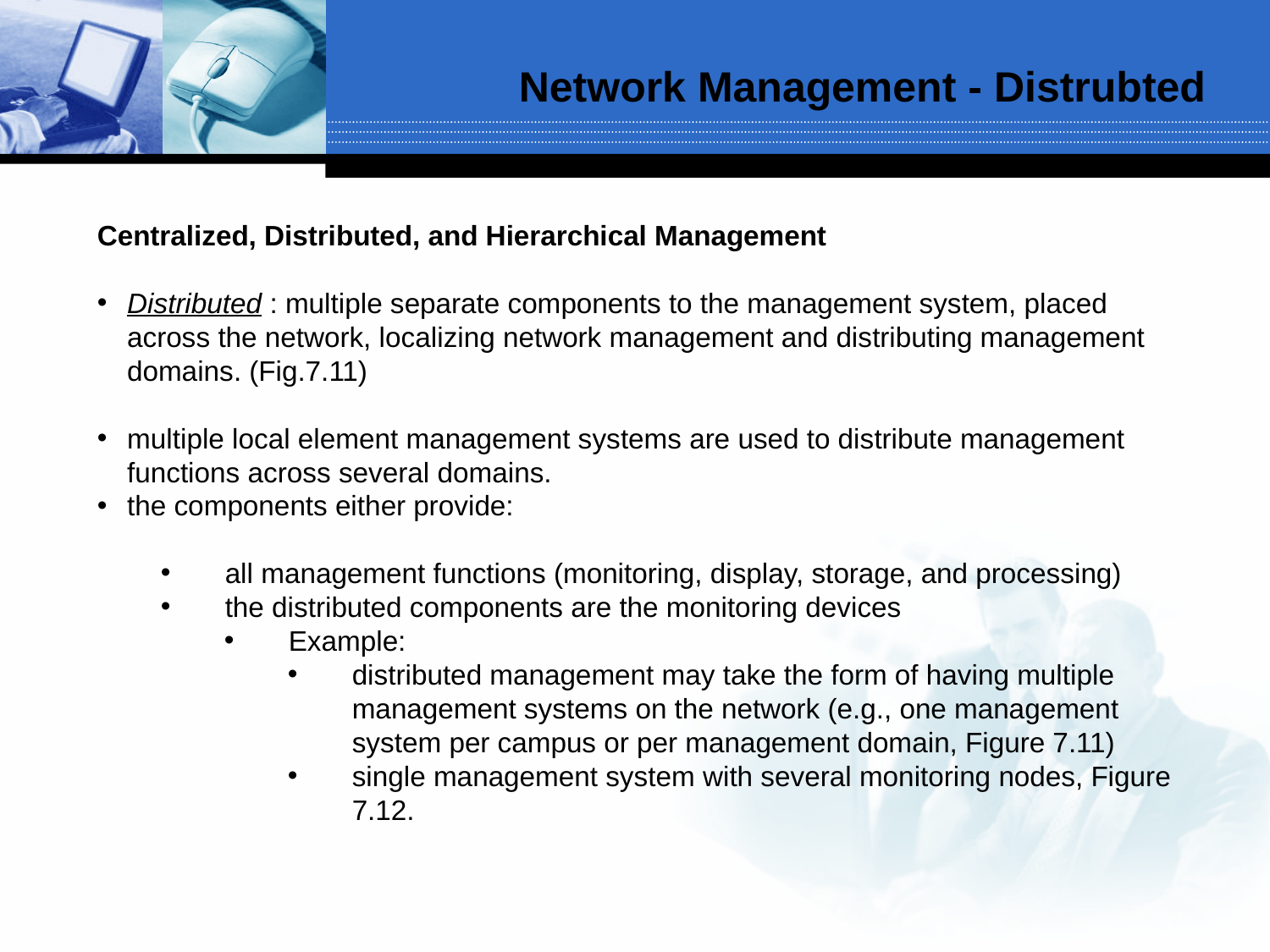

Network Management - Distrubted
Centralized, Distributed, and Hierarchical Management

Distributed : multiple separate components to the management system, placed across the network, localizing network management and distributing management domains. (Fig.7.11)

multiple local element management systems are used to distribute management functions across several domains.
the components either provide:

all management functions (monitoring, display, storage, and processing)
the distributed components are the monitoring devices
Example:
distributed management may take the form of having multiple management systems on the network (e.g., one management system per campus or per management domain, Figure 7.11)
single management system with several monitoring nodes, Figure 7.12.